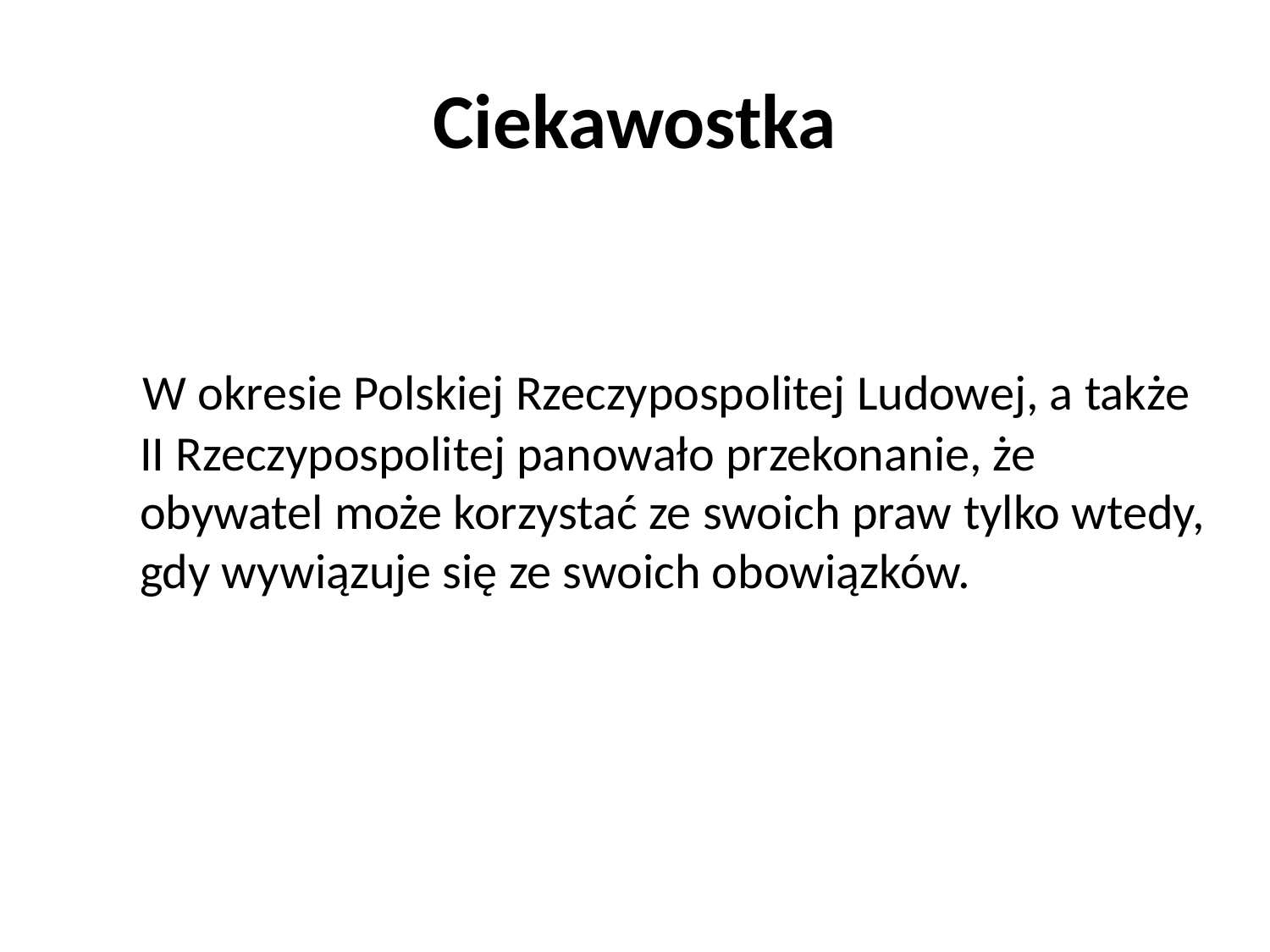

# Ciekawostka
    W okresie Polskiej Rzeczypospolitej Ludowej, a także II Rzeczypospolitej panowało przekonanie, że obywatel może korzystać ze swoich praw tylko wtedy, gdy wywiązuje się ze swoich obowiązków.